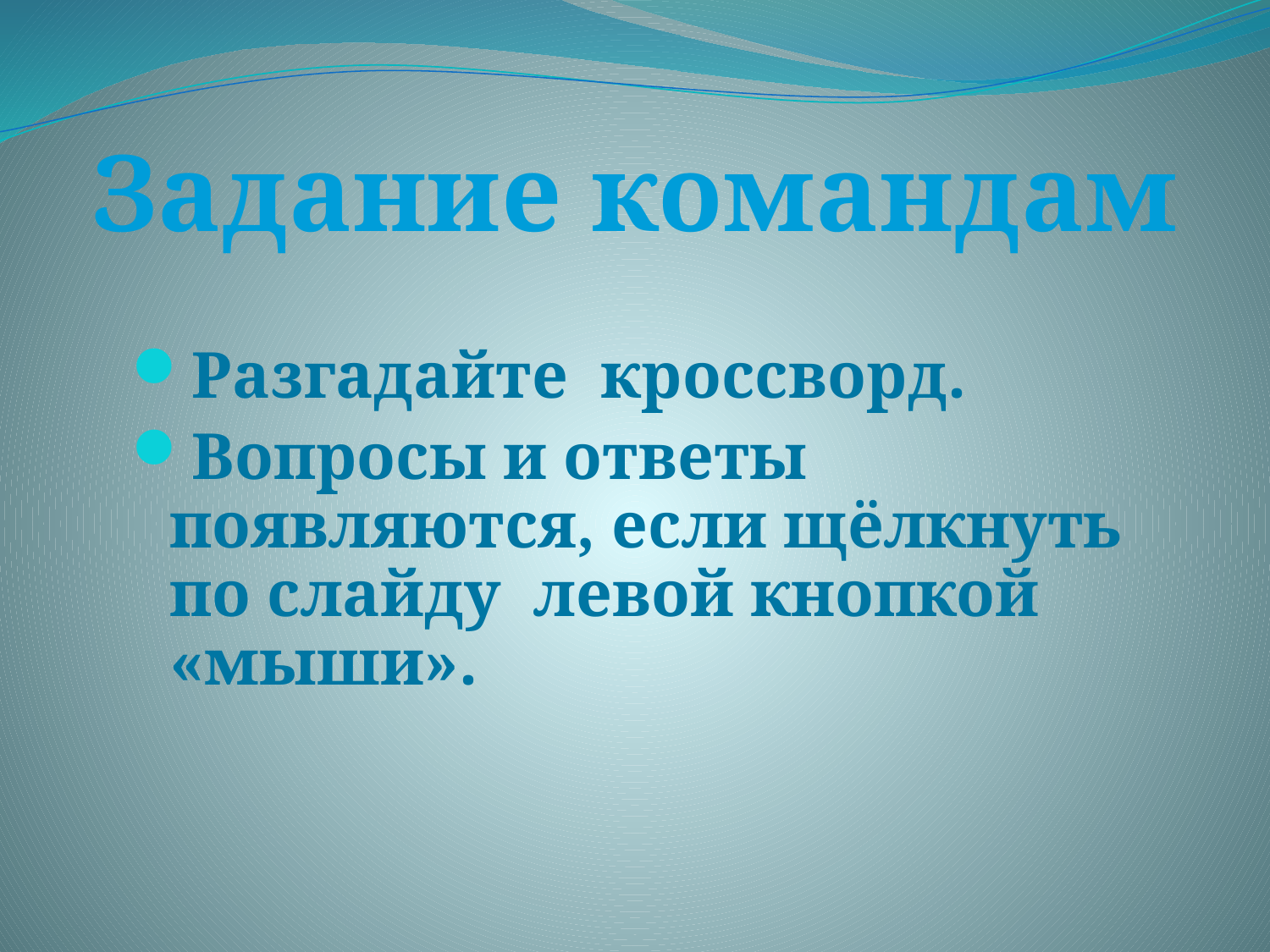

Задание командам
Разгадайте  кроссворд.
Вопросы и ответы появляются, если щёлкнуть по слайду  левой кнопкой «мыши».